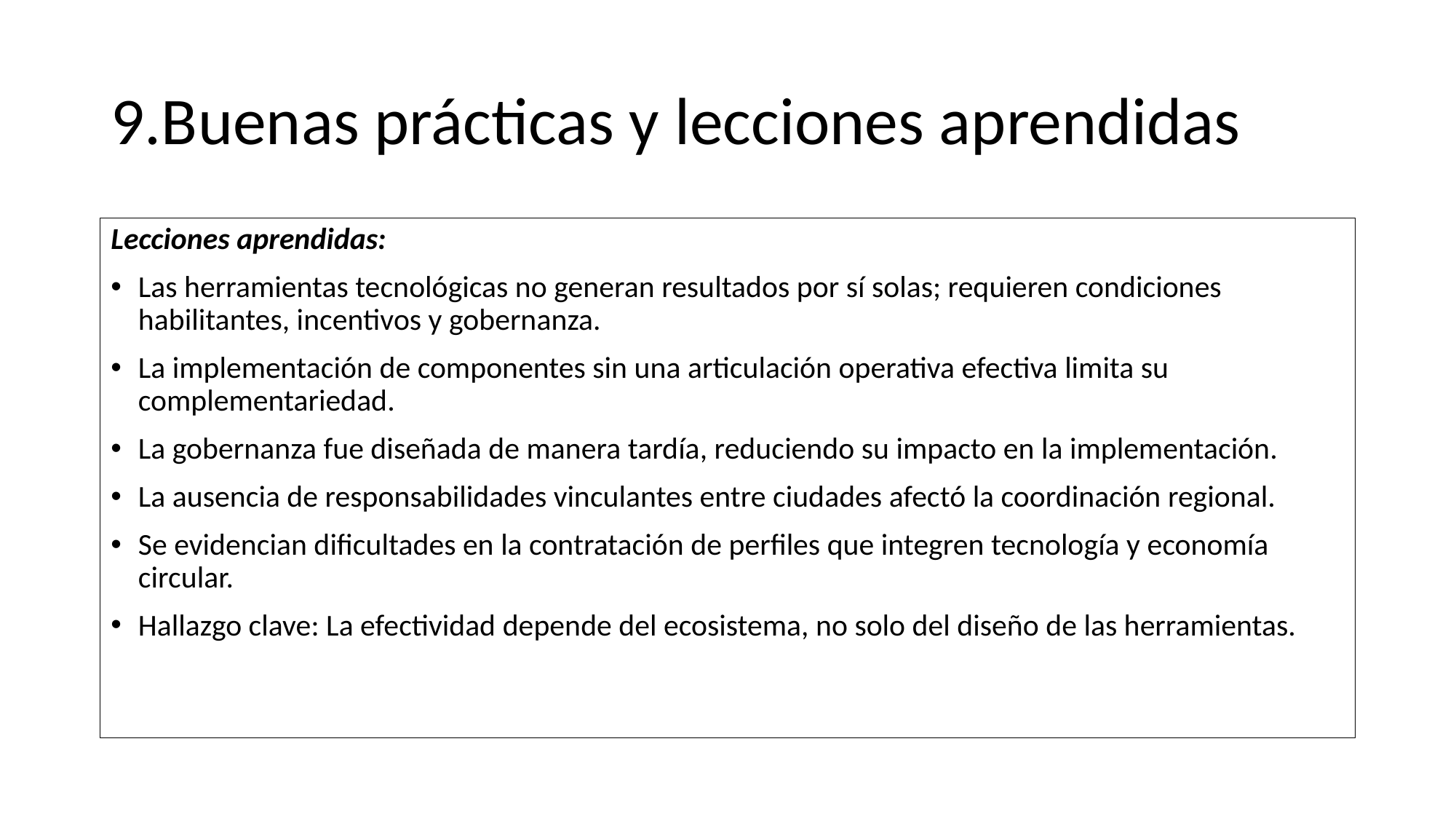

# 9.Buenas prácticas y lecciones aprendidas
Lecciones aprendidas:
Las herramientas tecnológicas no generan resultados por sí solas; requieren condiciones habilitantes, incentivos y gobernanza.
La implementación de componentes sin una articulación operativa efectiva limita su complementariedad.
La gobernanza fue diseñada de manera tardía, reduciendo su impacto en la implementación.
La ausencia de responsabilidades vinculantes entre ciudades afectó la coordinación regional.
Se evidencian dificultades en la contratación de perfiles que integren tecnología y economía circular.
Hallazgo clave: La efectividad depende del ecosistema, no solo del diseño de las herramientas.